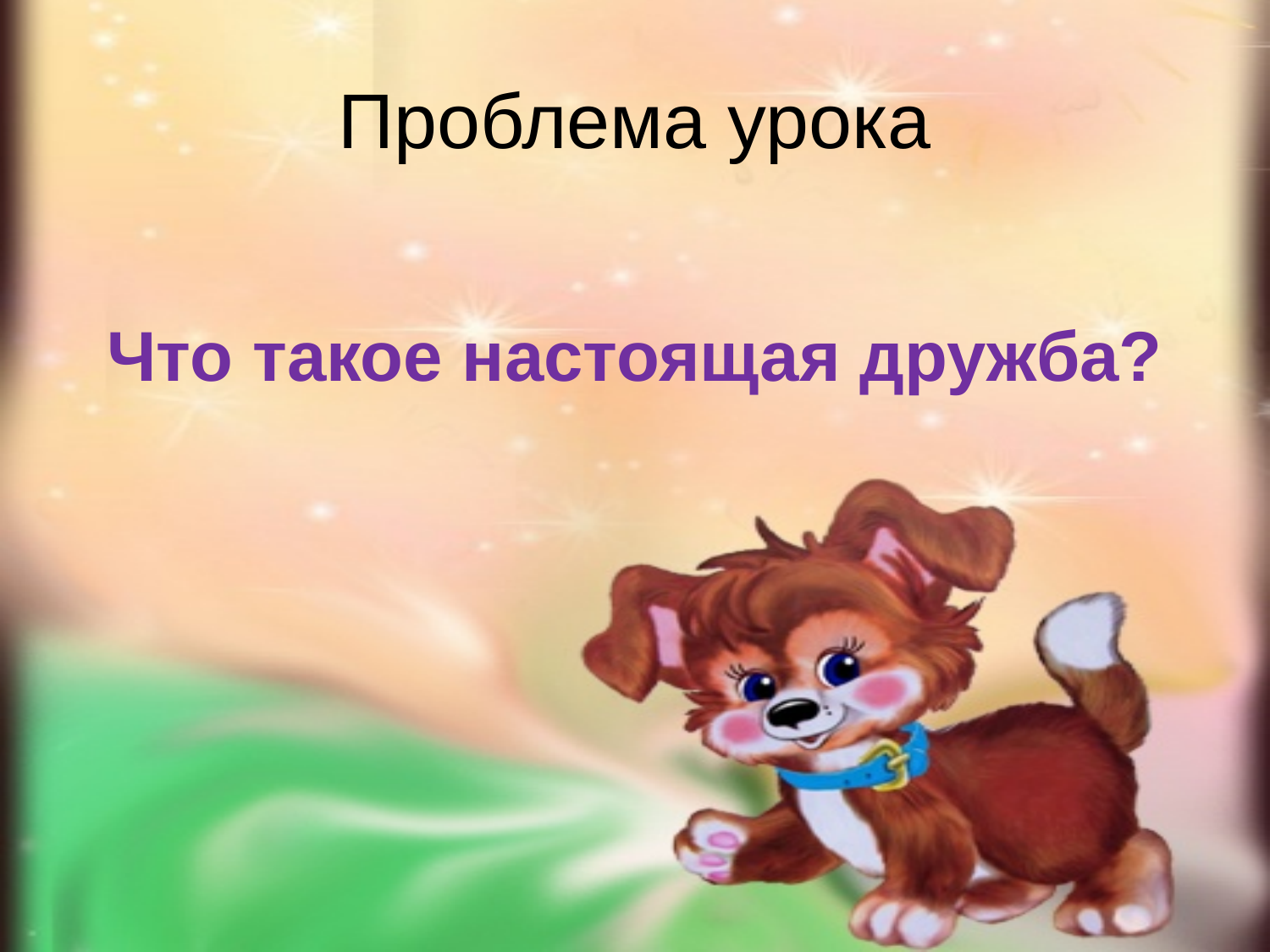

# Проблема урока

Что такое настоящая дружба?